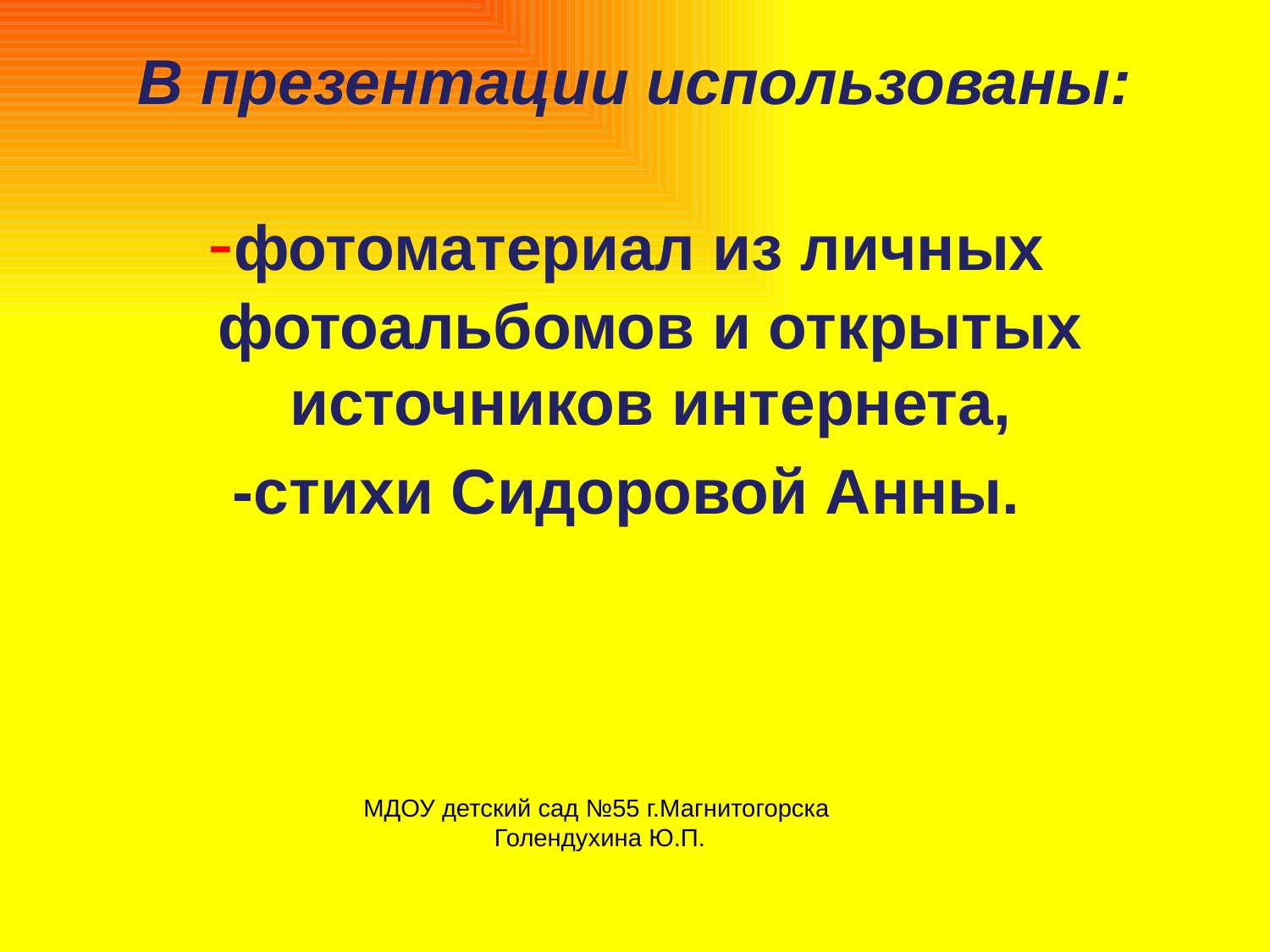

# В презентации использованы:
-фотоматериал из личных фотоальбомов и открытых источников интернета,
-стихи Сидоровой Анны.
МДОУ детский сад №55 г.Магнитогорска
Голендухина Ю.П.